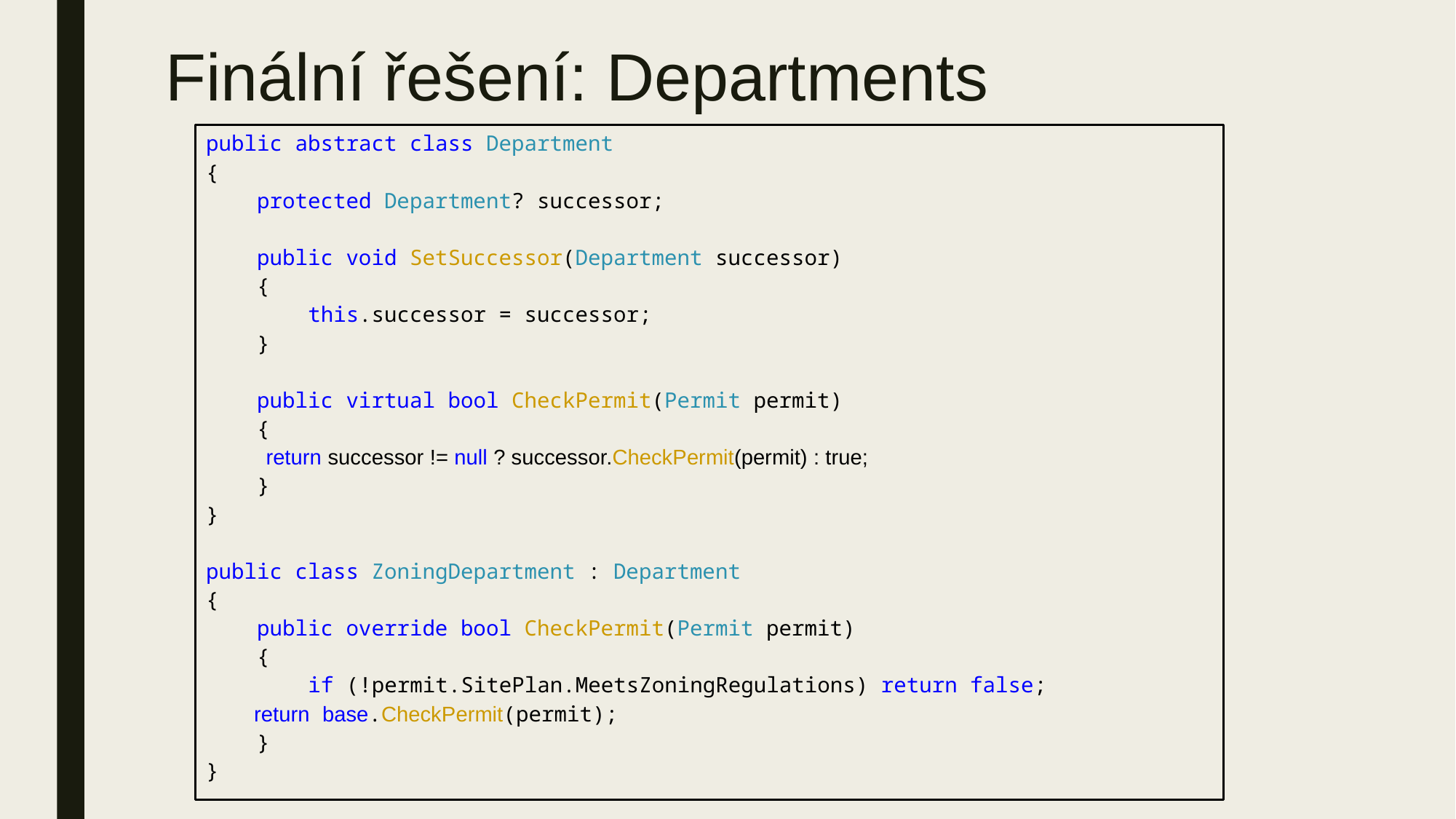

# Finální řešení: Departments
public abstract class Department
{
    protected Department? successor;

    public void SetSuccessor(Department successor)
    {
        this.successor = successor;
    }

    public virtual bool CheckPermit(Permit permit)
    {
          return successor != null ? successor.CheckPermit(permit) : true;
    }
}

public class ZoningDepartment : Department
{
    public override bool CheckPermit(Permit permit)
    {
        if (!permit.SitePlan.MeetsZoningRegulations) return false;
        return base.CheckPermit(permit);
    }
}